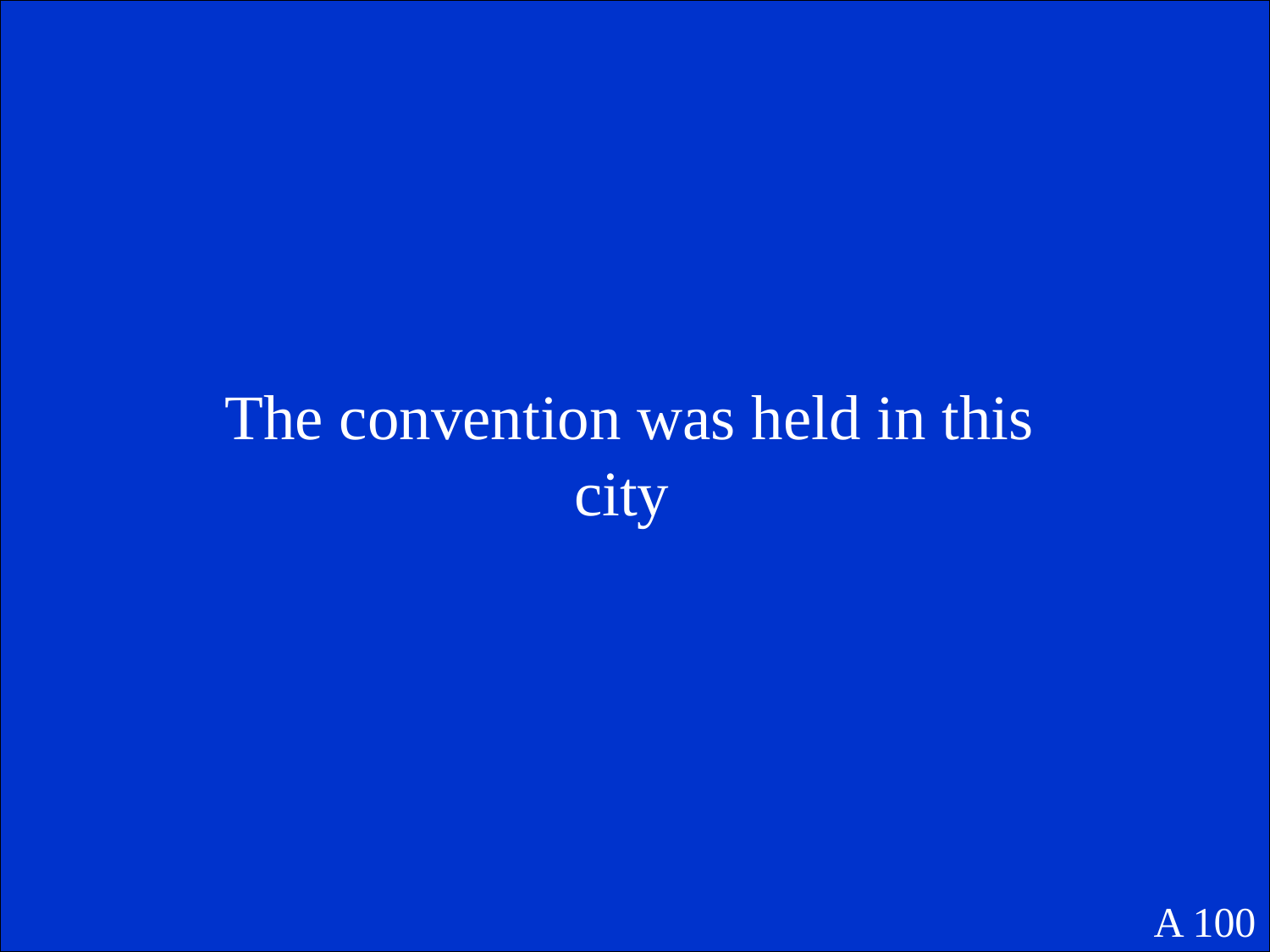

The convention was held in this city
A 100